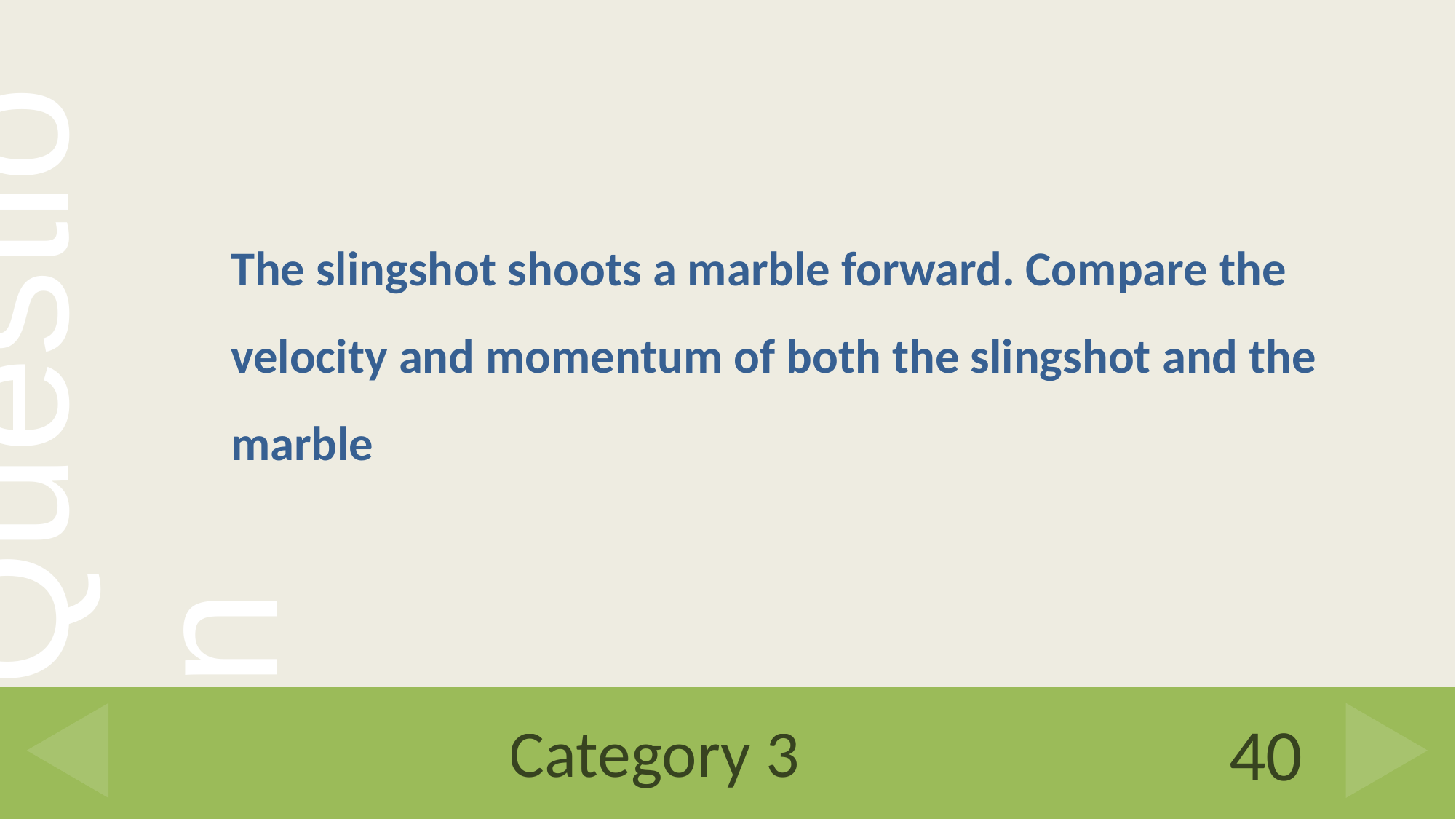

The slingshot shoots a marble forward. Compare the velocity and momentum of both the slingshot and the marble
# Category 3
40